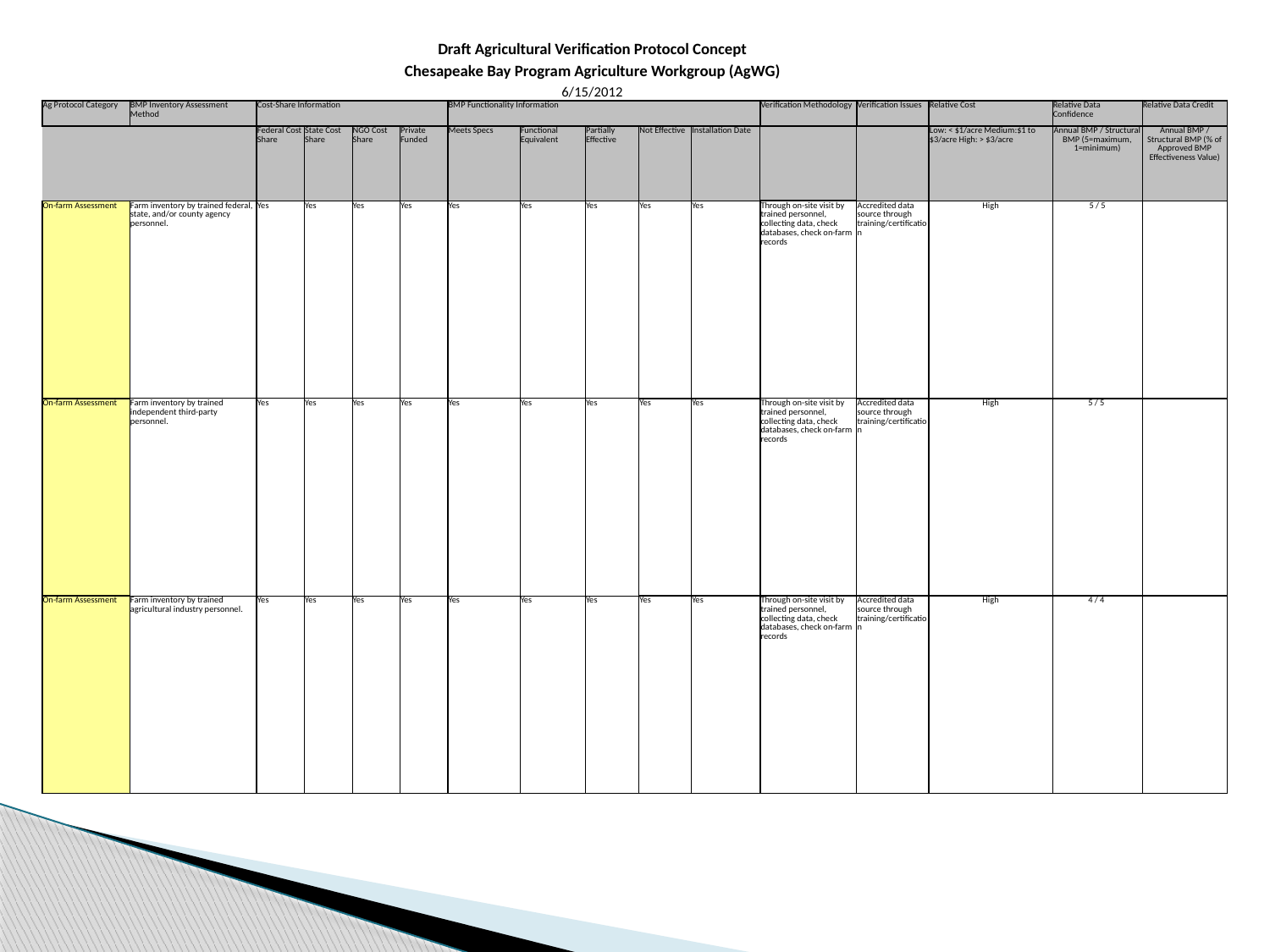

| Draft Agricultural Verification Protocol Concept |  |  |  |  |  |  |  |  |  |  |  |  |  |  |  |
| --- | --- | --- | --- | --- | --- | --- | --- | --- | --- | --- | --- | --- | --- | --- | --- |
| Chesapeake Bay Program Agriculture Workgroup (AgWG) |  |  |  |  |  |  |  |  |  |  |  |  |  |  |  |
| 6/15/2012 |  |  |  |  |  |  |  |  |  |  |  |  |  |  |  |
| Ag Protocol Category | BMP Inventory Assessment Method | Cost-Share Information |  |  |  | BMP Functionality Information |  |  |  |  | Verification Methodology | Verification Issues | Relative Cost | Relative Data Confidence | Relative Data Credit |
|  |  | Federal Cost Share | State Cost Share | NGO Cost Share | Private Funded | Meets Specs | Functional Equivalent | Partially Effective | Not Effective | Installation Date |  |  | Low: < $1/acre Medium:$1 to $3/acre High: > $3/acre | Annual BMP / Structural BMP (5=maximum, 1=minimum) | Annual BMP / Structural BMP (% of Approved BMP Effectiveness Value) |
| On-farm Assessment | Farm inventory by trained federal, state, and/or county agency personnel. | Yes | Yes | Yes | Yes | Yes | Yes | Yes | Yes | Yes | Through on-site visit by trained personnel, collecting data, check databases, check on-farm records | Accredited data source through training/certification | High | 5 / 5 |  |
| --- | --- | --- | --- | --- | --- | --- | --- | --- | --- | --- | --- | --- | --- | --- | --- |
| On-farm Assessment | Farm inventory by trained independent third-party personnel. | Yes | Yes | Yes | Yes | Yes | Yes | Yes | Yes | Yes | Through on-site visit by trained personnel, collecting data, check databases, check on-farm records | Accredited data source through training/certification | High | 5 / 5 |  |
| On-farm Assessment | Farm inventory by trained agricultural industry personnel. | Yes | Yes | Yes | Yes | Yes | Yes | Yes | Yes | Yes | Through on-site visit by trained personnel, collecting data, check databases, check on-farm records | Accredited data source through training/certification | High | 4 / 4 |  |